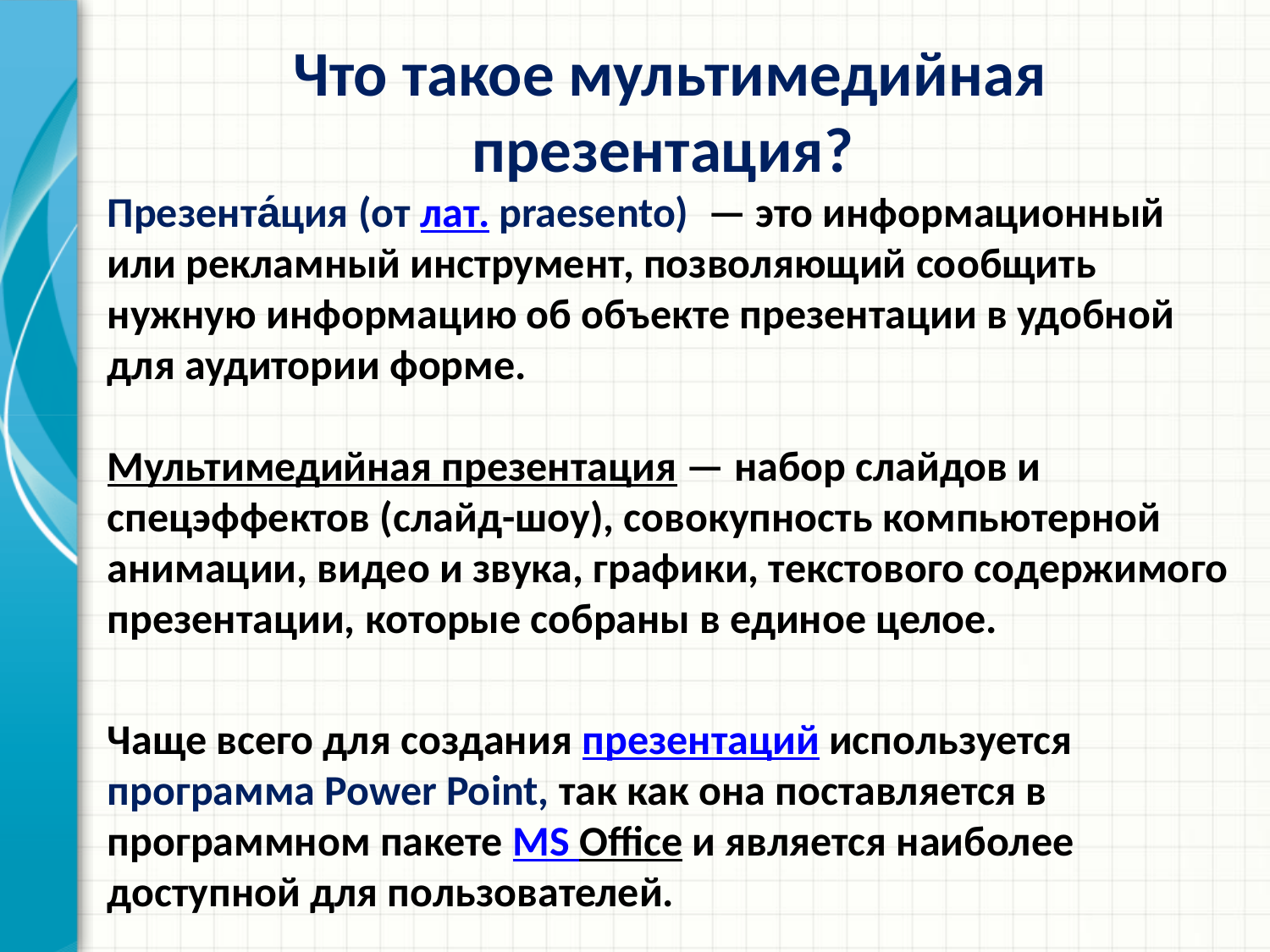

Что такое мультимедийная презентация?
Презента́ция (от лат. praesento)  — это информационный или рекламный инструмент, позволяющий сообщить нужную информацию об объекте презентации в удобной для аудитории форме.

Мультимедийная презентация — набор слайдов и спецэффектов (слайд-шоу), совокупность компьютерной анимации, видео и звука, графики, текстового содержимого презентации, которые собраны в единое целое.

Чаще всего для создания презентаций используется программа Power Point, так как она поставляется в программном пакете MS Office и является наиболее доступной для пользователей.